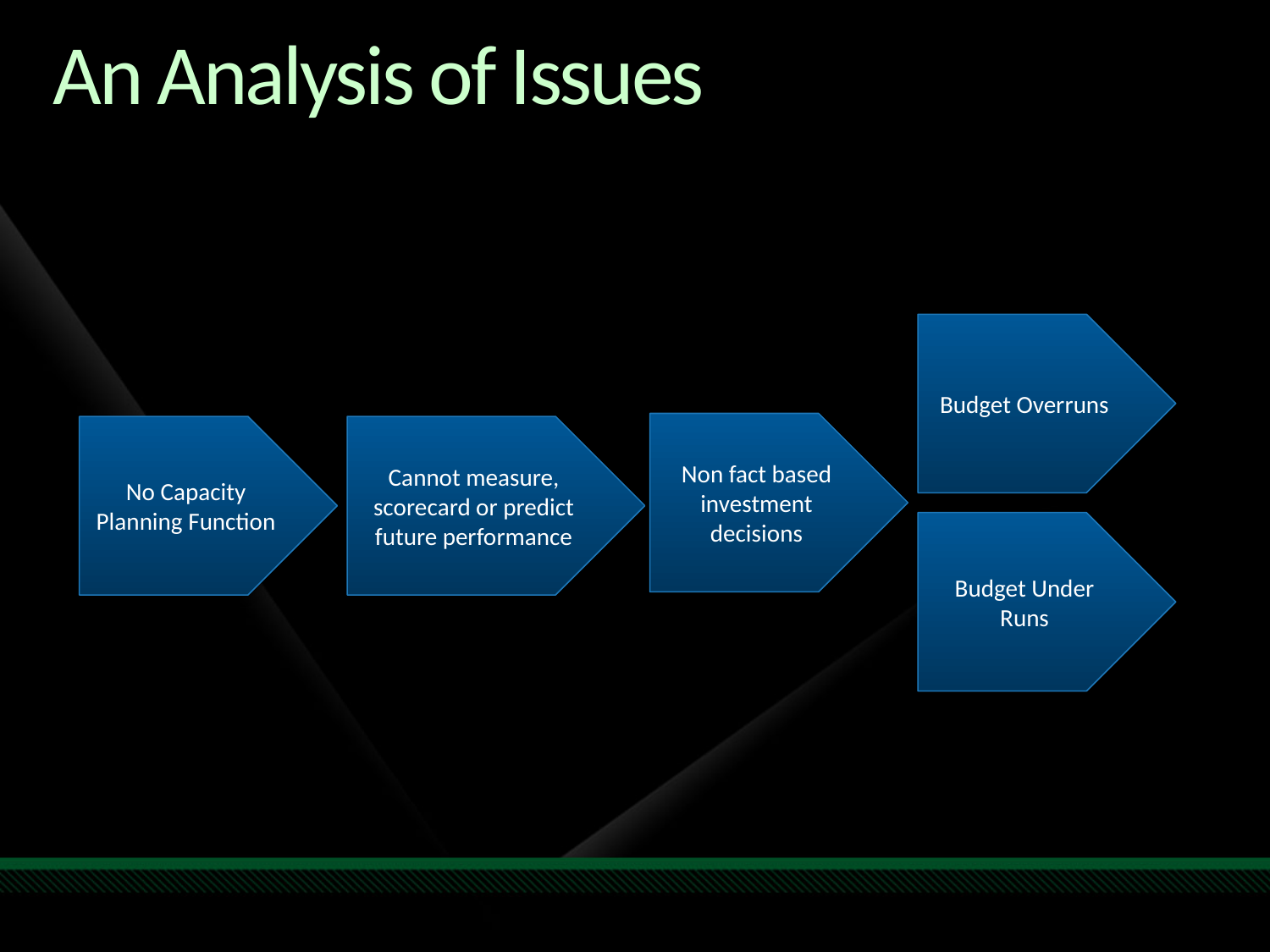

# An Analysis of Issues
Budget Overruns
Non fact based investment decisions
No Capacity Planning Function
Cannot measure, scorecard or predict future performance
Budget Under Runs